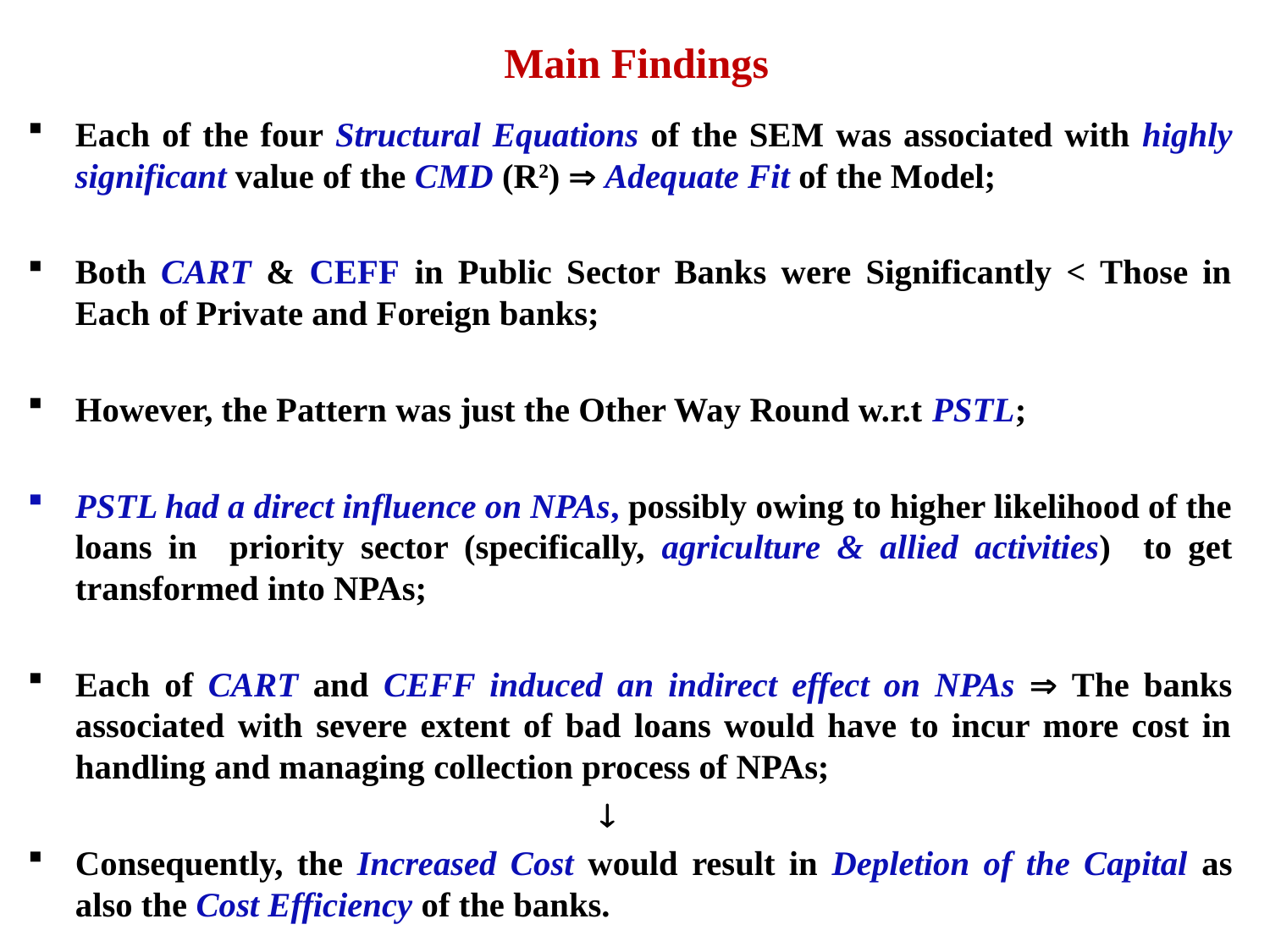

# Main Findings
Each of the four Structural Equations of the SEM was associated with highly significant value of the CMD (R2) ⇒ Adequate Fit of the Model;

Both CART & CEFF in Public Sector Banks were Significantly < Those in Each of Private and Foreign banks;

However, the Pattern was just the Other Way Round w.r.t PSTL;

PSTL had a direct influence on NPAs, possibly owing to higher likelihood of the loans in  priority sector (specifically, agriculture & allied activities)  to get transformed into NPAs;

Each of CART and CEFF induced an indirect effect on NPAs ⇒ The banks associated with severe extent of bad loans would have to incur more cost in handling and managing collection process of NPAs;
                                                                  ↓
Consequently, the Increased Cost would result in Depletion of the Capital as also the Cost Efficiency of the banks.